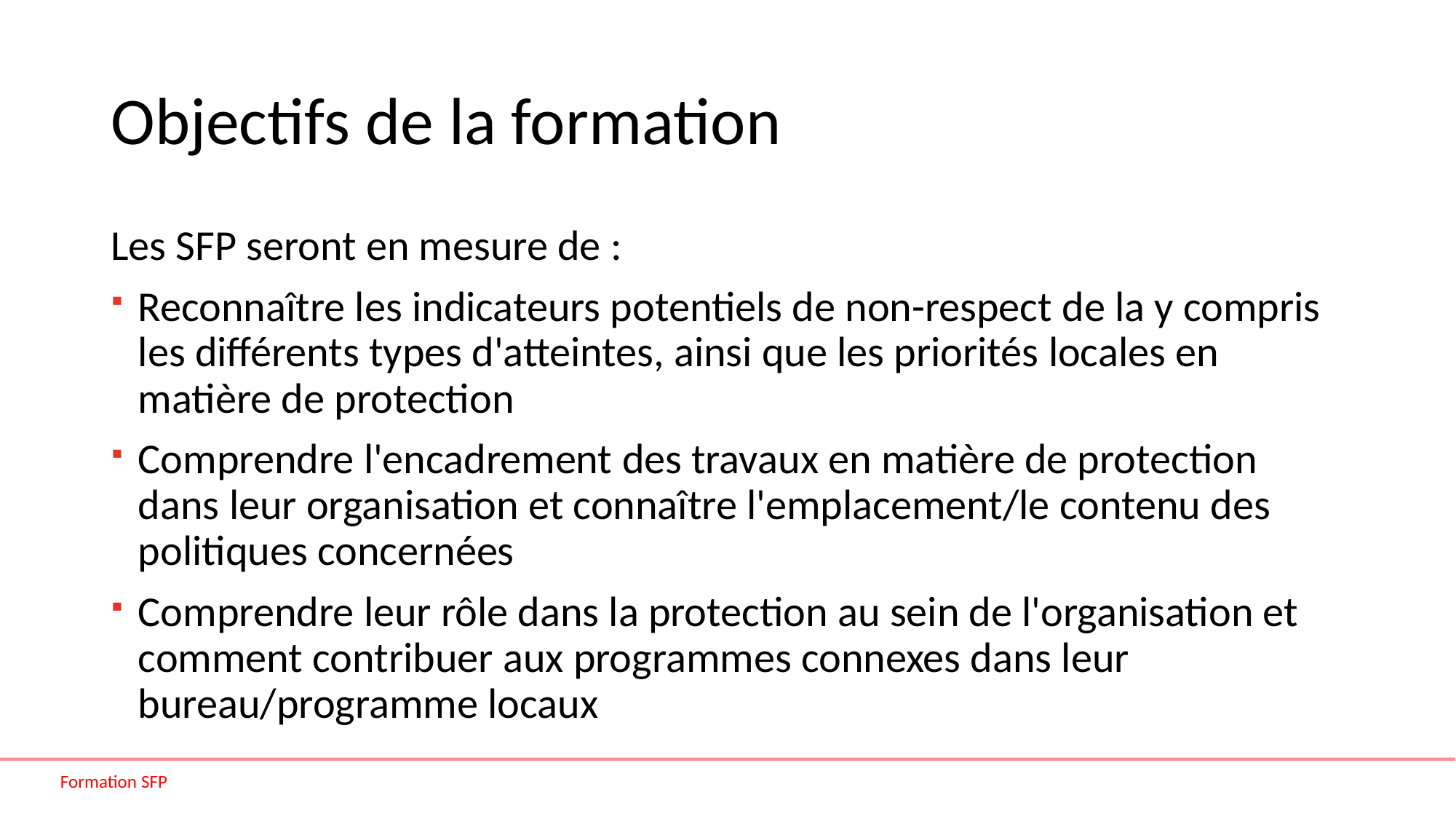

# Objectifs de la formation
Les SFP seront en mesure de :
Reconnaître les indicateurs potentiels de non-respect de la y compris les différents types d'atteintes, ainsi que les priorités locales en matière de protection
Comprendre l'encadrement des travaux en matière de protection dans leur organisation et connaître l'emplacement/le contenu des politiques concernées
Comprendre leur rôle dans la protection au sein de l'organisation et comment contribuer aux programmes connexes dans leur bureau/programme locaux

Formation SFP